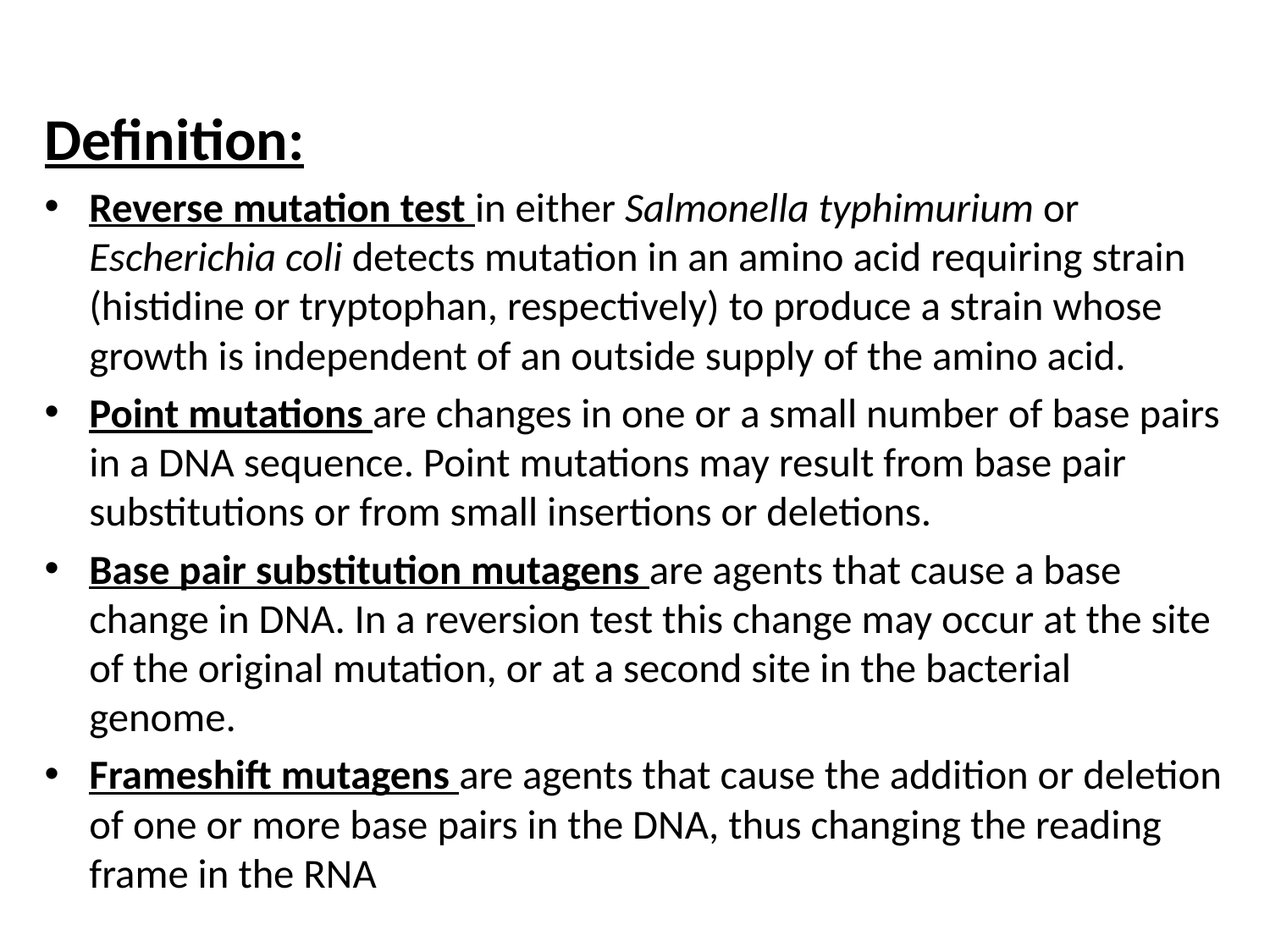

Definition:
Reverse mutation test in either Salmonella typhimurium or Escherichia coli detects mutation in an amino acid requiring strain (histidine or tryptophan, respectively) to produce a strain whose growth is independent of an outside supply of the amino acid.
Point mutations are changes in one or a small number of base pairs in a DNA sequence. Point mutations may result from base pair substitutions or from small insertions or deletions.
Base pair substitution mutagens are agents that cause a base change in DNA. In a reversion test this change may occur at the site of the original mutation, or at a second site in the bacterial genome.
Frameshift mutagens are agents that cause the addition or deletion of one or more base pairs in the DNA, thus changing the reading frame in the RNA